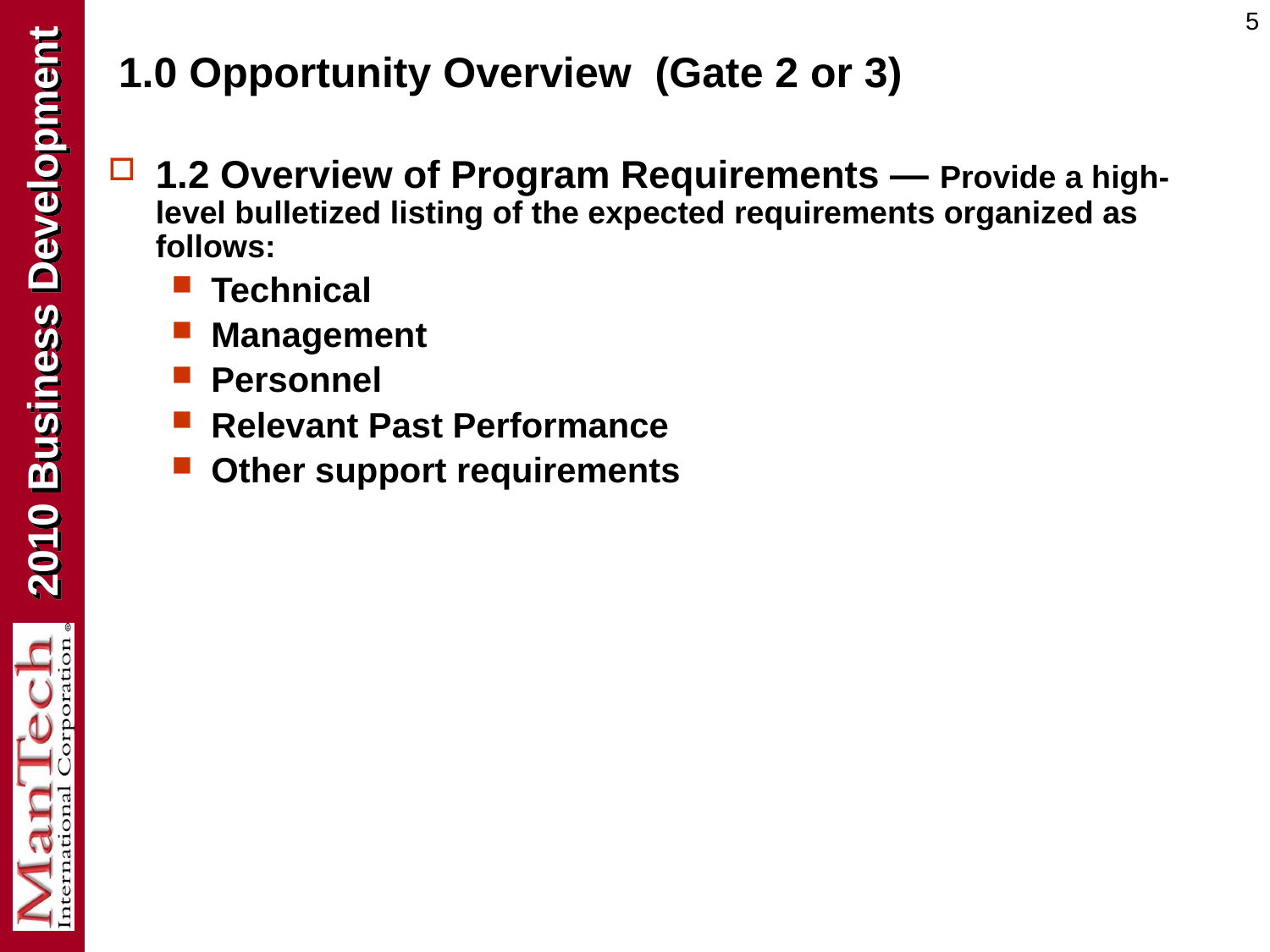

5
# 1.0 Opportunity Overview  (Gate 2 or 3)
1.2 Overview of Program Requirements — Provide a high-level bulletized listing of the expected requirements organized as follows:
Technical
Management
Personnel
Relevant Past Performance
Other support requirements